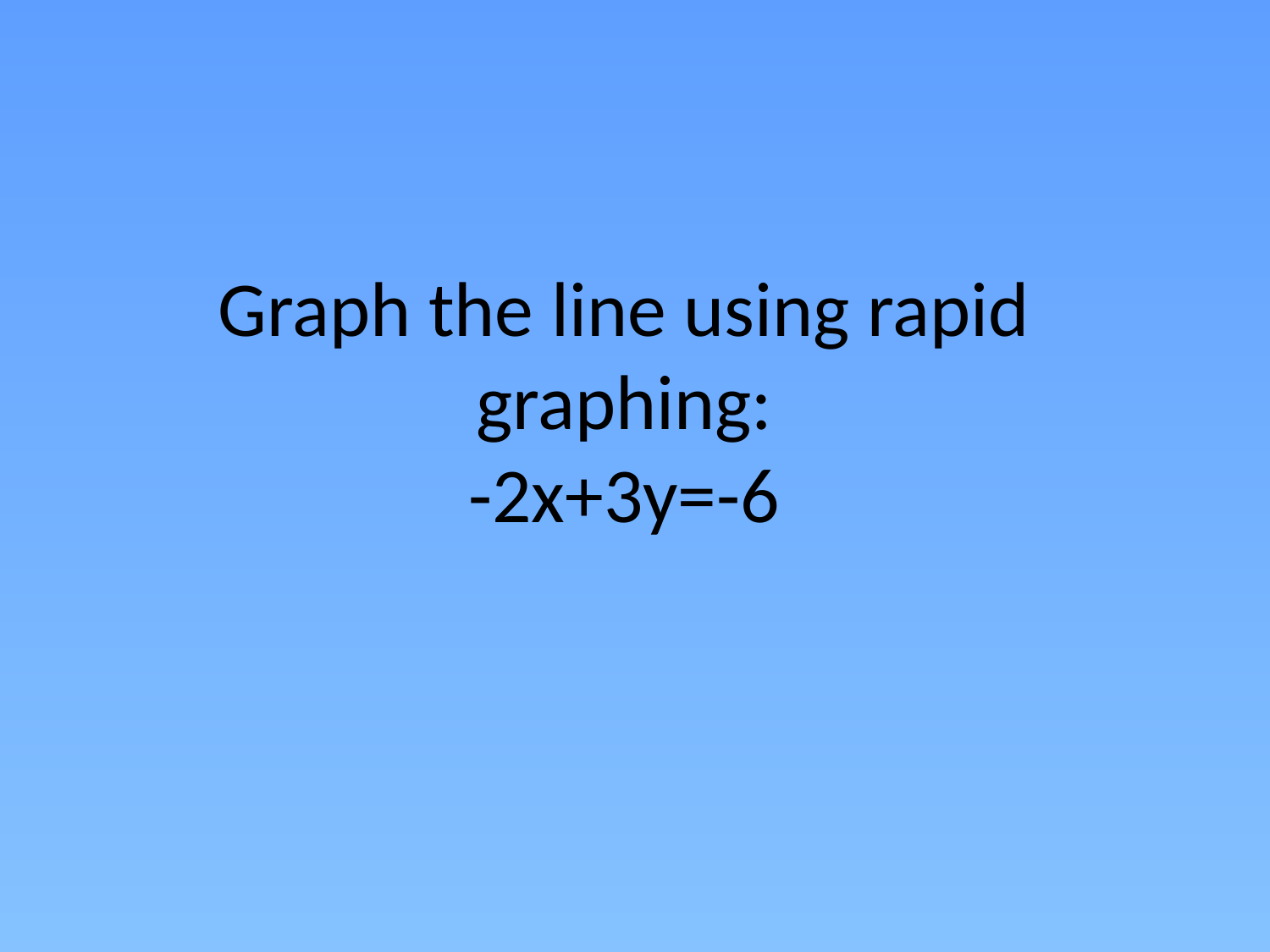

# Graph the line using rapid graphing: -2x+3y=-6